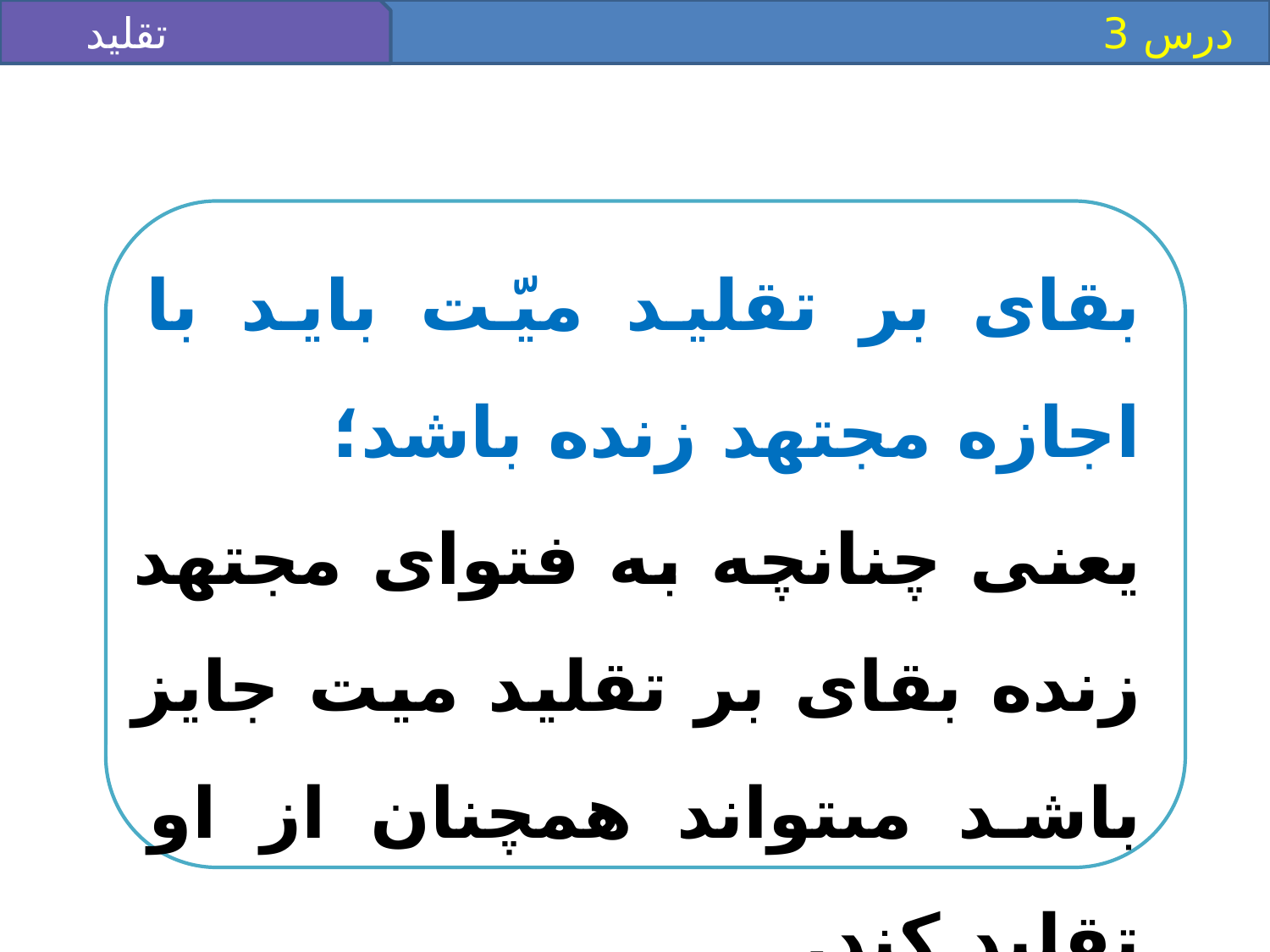

تقليد
 درس 3

بقاى بر تقليد ميّت بايد با اجازه مجتهد زنده باشد؛
يعنى چنانچه به فتواى مجتهد زنده بقاى بر تقليد ميت جايز باشد مى‏تواند همچنان از او تقليد كند.